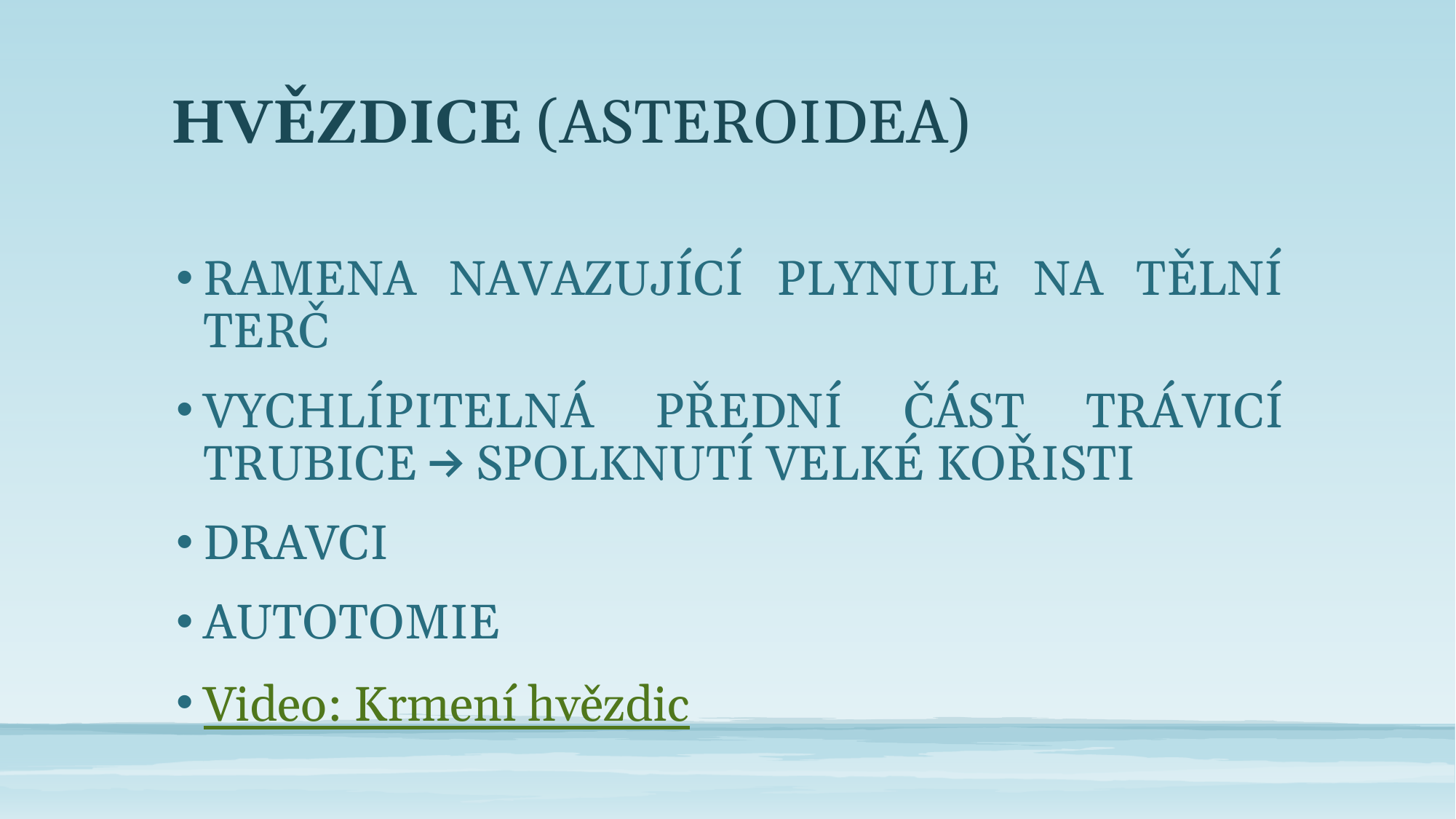

# HVĚZDICE (ASTEROIDEA)
RAMENA NAVAZUJÍCÍ PLYNULE NA TĚLNÍ TERČ
VYCHLÍPITELNÁ PŘEDNÍ ČÁST TRÁVICÍ TRUBICE → SPOLKNUTÍ VELKÉ KOŘISTI
DRAVCI
AUTOTOMIE
Video: Krmení hvězdic